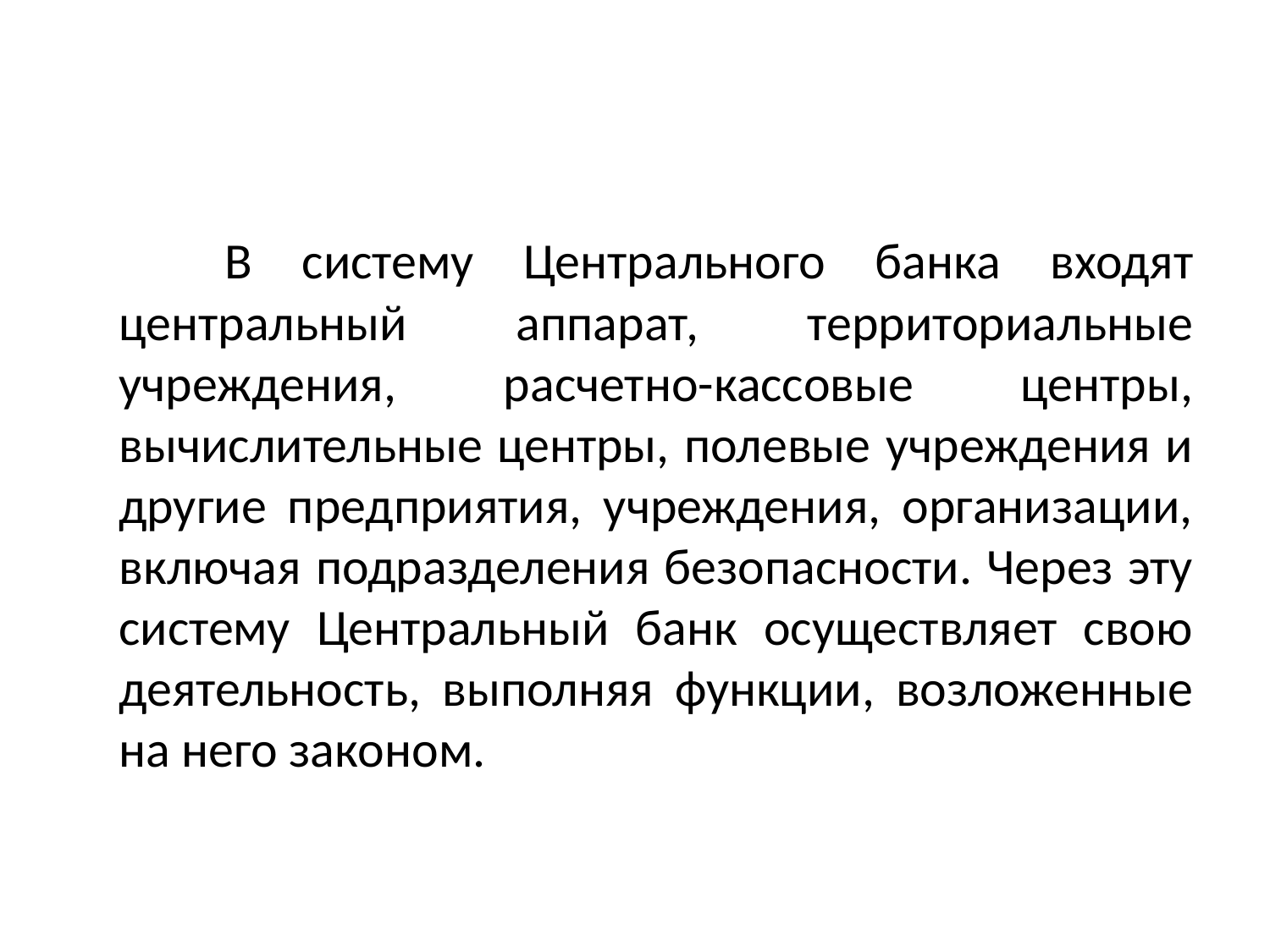

#
   В систему Центрального банка входят центральный аппарат, территориальные учреждения, расчетно-кассовые центры, вычислительные центры, полевые учреждения и другие предприятия, учреждения, организации, включая подразделения безопасности. Через эту систему Центральный банк осуществляет свою деятельность, выполняя функции, возложенные на него законом.